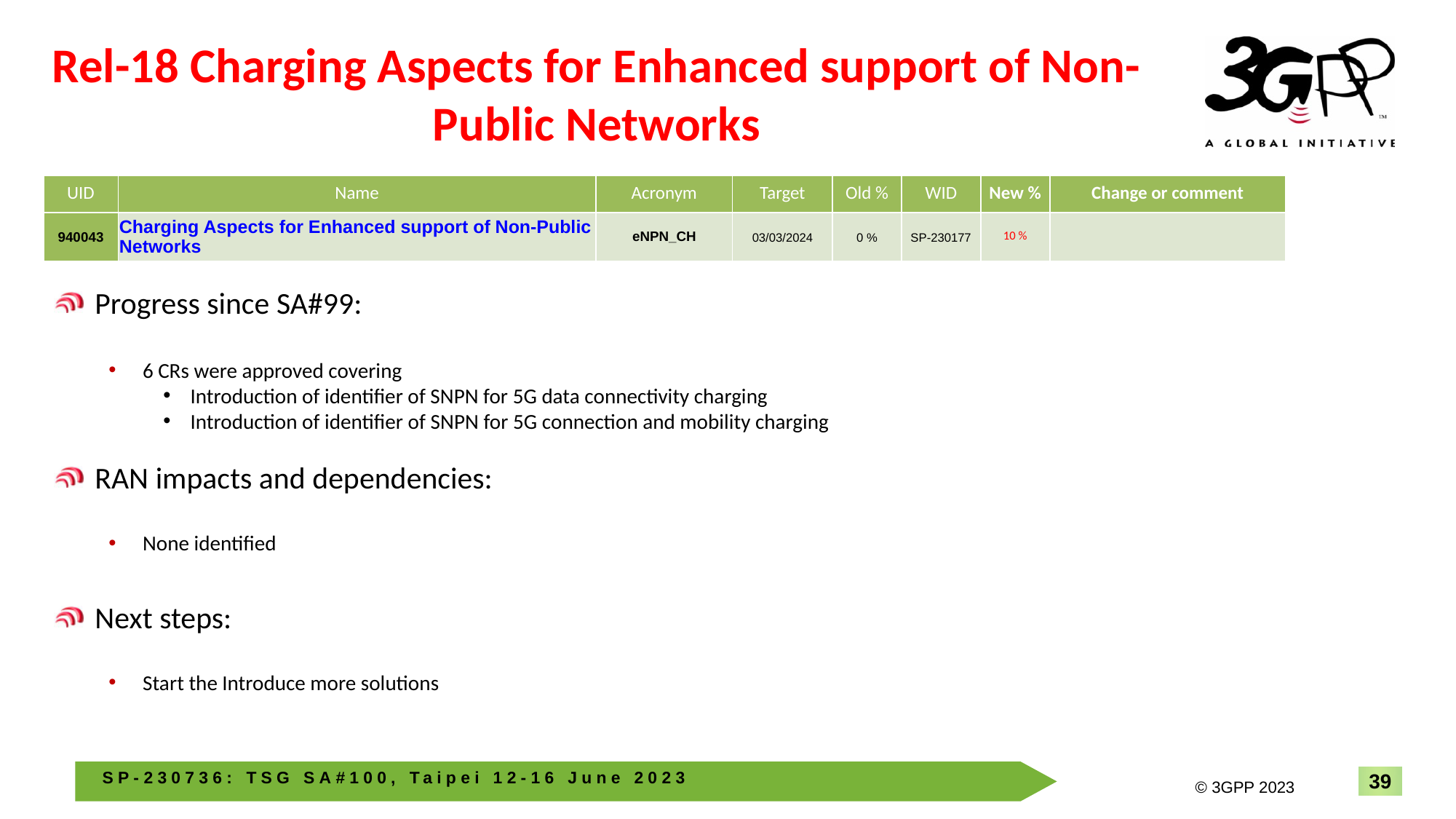

# Rel-18 Charging Aspects for Enhanced support of Non-Public Networks
| UID | Name | Acronym | Target | Old % | WID | New % | Change or comment |
| --- | --- | --- | --- | --- | --- | --- | --- |
| 940043 | Charging Aspects for Enhanced support of Non-Public Networks | eNPN\_CH | 03/03/2024 | 0 % | SP-230177 | 10 % |  |
Progress since SA#99:

6 CRs were approved covering
Introduction of identifier of SNPN for 5G data connectivity charging
Introduction of identifier of SNPN for 5G connection and mobility charging

RAN impacts and dependencies:

None identified

Next steps:

Start the Introduce more solutions